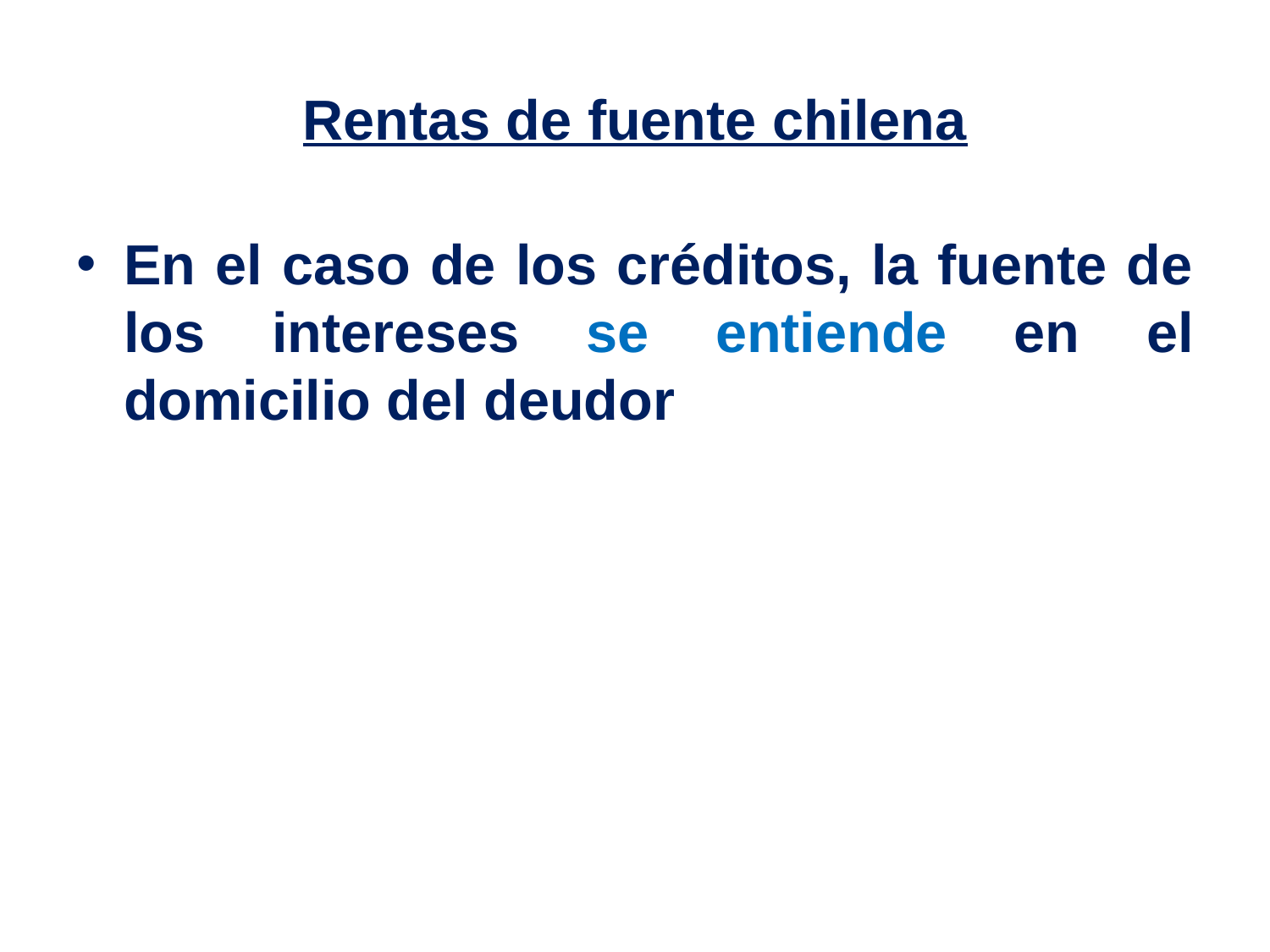

# Rentas de fuente chilena
En el caso de los créditos, la fuente de los intereses se entiende en el domicilio del deudor